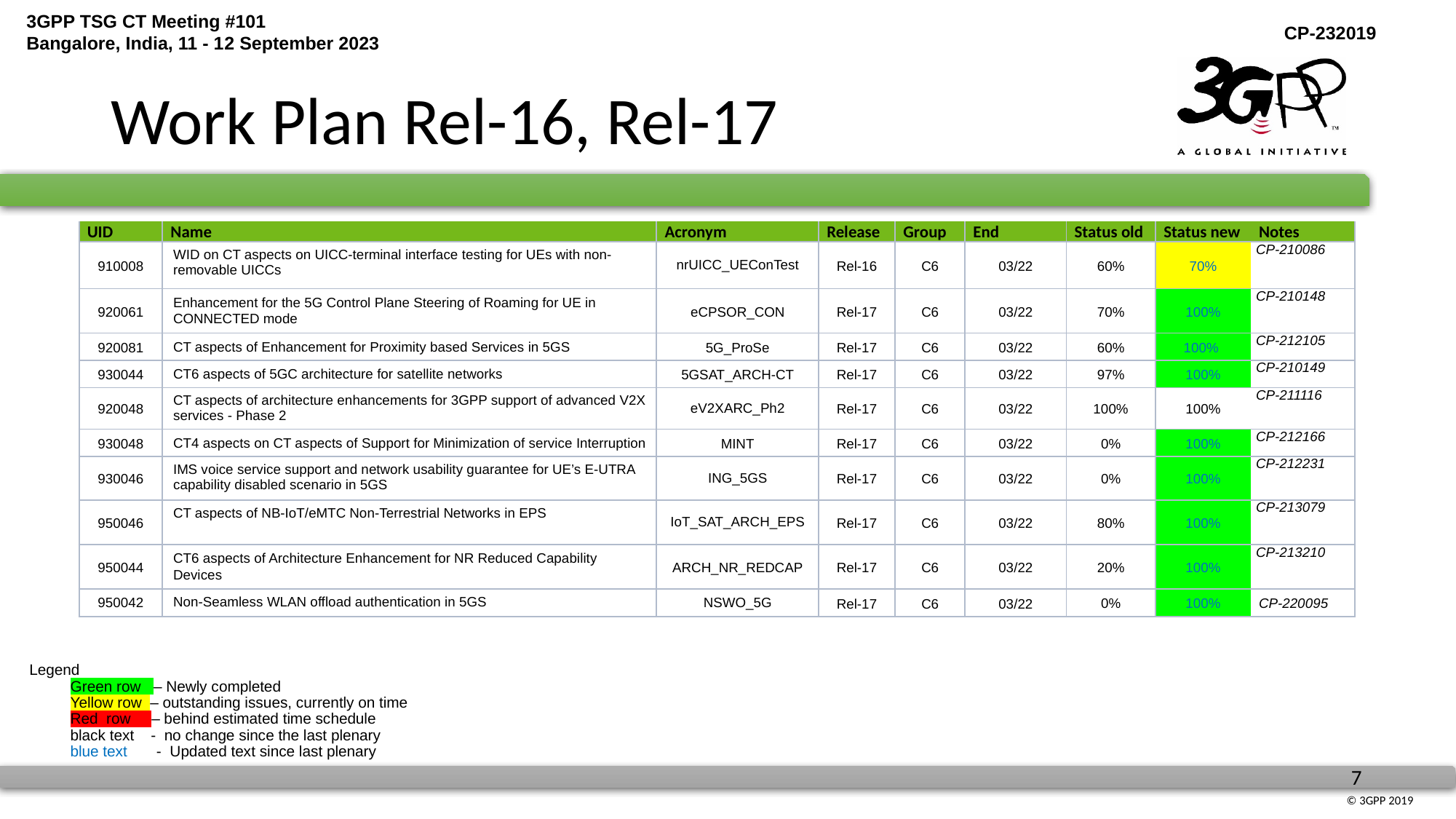

# Work Plan Rel-16, Rel-17
| UID | Name | Acronym | Release | Group | End | Status old | Status new | Notes |
| --- | --- | --- | --- | --- | --- | --- | --- | --- |
| 910008 | WID on CT aspects on UICC-terminal interface testing for UEs with non-removable UICCs | nrUICC\_UEConTest | Rel-16 | C6 | 03/22 | 60% | 70% | CP-210086 |
| 920061 | Enhancement for the 5G Control Plane Steering of Roaming for UE in CONNECTED mode | eCPSOR\_CON | Rel-17 | C6 | 03/22 | 70% | 100% | CP-210148 |
| 920081 | CT aspects of Enhancement for Proximity based Services in 5GS | 5G\_ProSe | Rel-17 | C6 | 03/22 | 60% | 100% | CP-212105 |
| 930044 | CT6 aspects of 5GC architecture for satellite networks | 5GSAT\_ARCH-CT | Rel-17 | C6 | 03/22 | 97% | 100% | CP-210149 |
| 920048 | CT aspects of architecture enhancements for 3GPP support of advanced V2X services - Phase 2 | eV2XARC\_Ph2 | Rel-17 | C6 | 03/22 | 100% | 100% | CP-211116 |
| 930048 | CT4 aspects on CT aspects of Support for Minimization of service Interruption | MINT | Rel-17 | C6 | 03/22 | 0% | 100% | CP-212166 |
| 930046 | IMS voice service support and network usability guarantee for UE’s E-UTRA capability disabled scenario in 5GS | ING\_5GS | Rel-17 | C6 | 03/22 | 0% | 100% | CP-212231 |
| 950046 | CT aspects of NB-IoT/eMTC Non-Terrestrial Networks in EPS | IoT\_SAT\_ARCH\_EPS | Rel-17 | C6 | 03/22 | 80% | 100% | CP-213079 |
| 950044 | CT6 aspects of Architecture Enhancement for NR Reduced Capability Devices | ARCH\_NR\_REDCAP | Rel-17 | C6 | 03/22 | 20% | 100% | CP-213210 |
| 950042 | Non-Seamless WLAN offload authentication in 5GS | NSWO\_5G | Rel-17 | C6 | 03/22 | 0% | 100% | CP-220095 |
Legend
Green row   – Newly completed
	Yellow row  – outstanding issues, currently on time
Red  row     – behind estimated time schedule
	black text    -  no change since the last plenary
	blue text       -  Updated text since last plenary